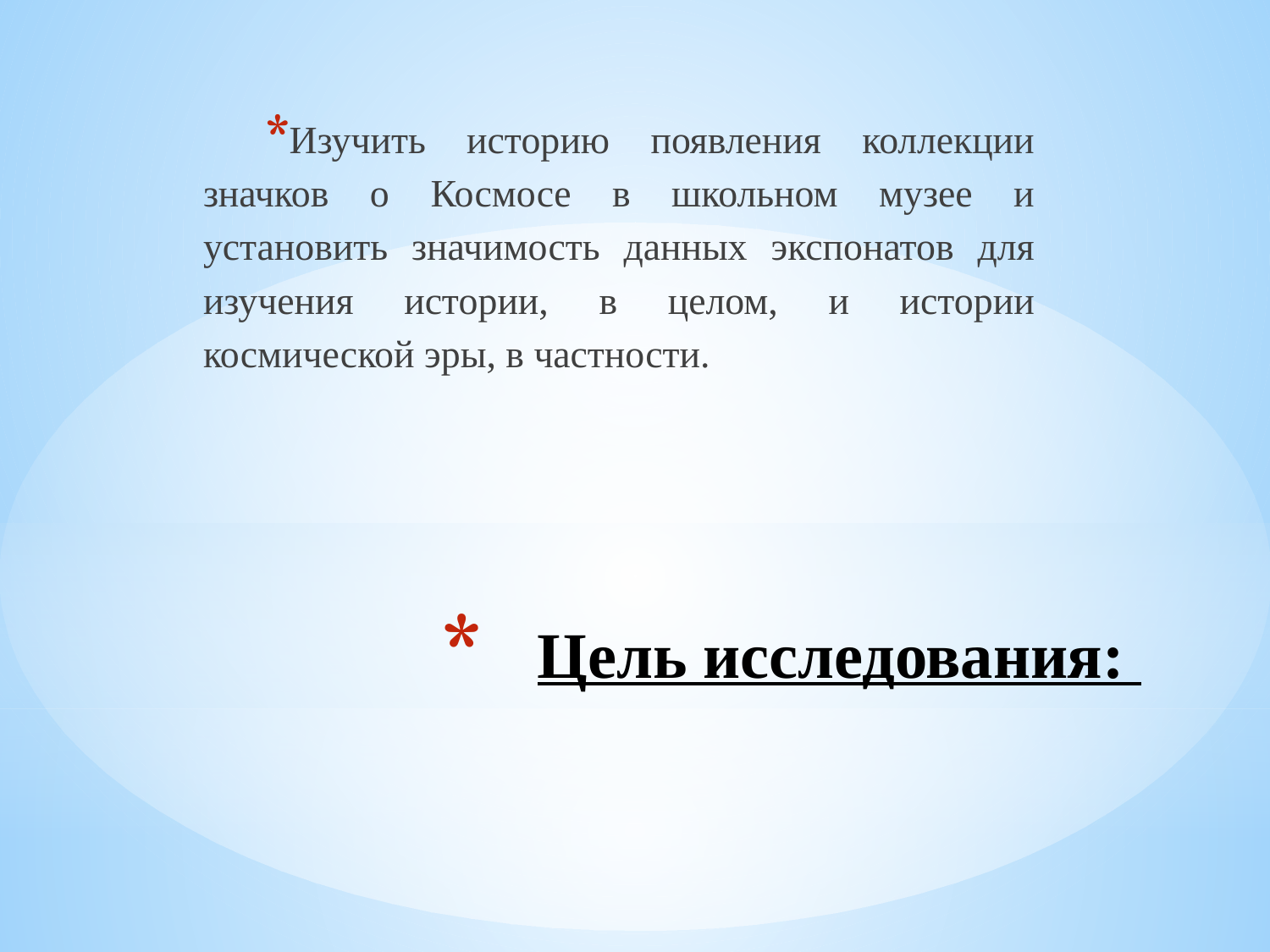

Изучить историю появления коллекции значков о Космосе в школьном музее и установить значимость данных экспонатов для изучения истории, в целом, и истории космической эры, в частности.

# Цель исследования: